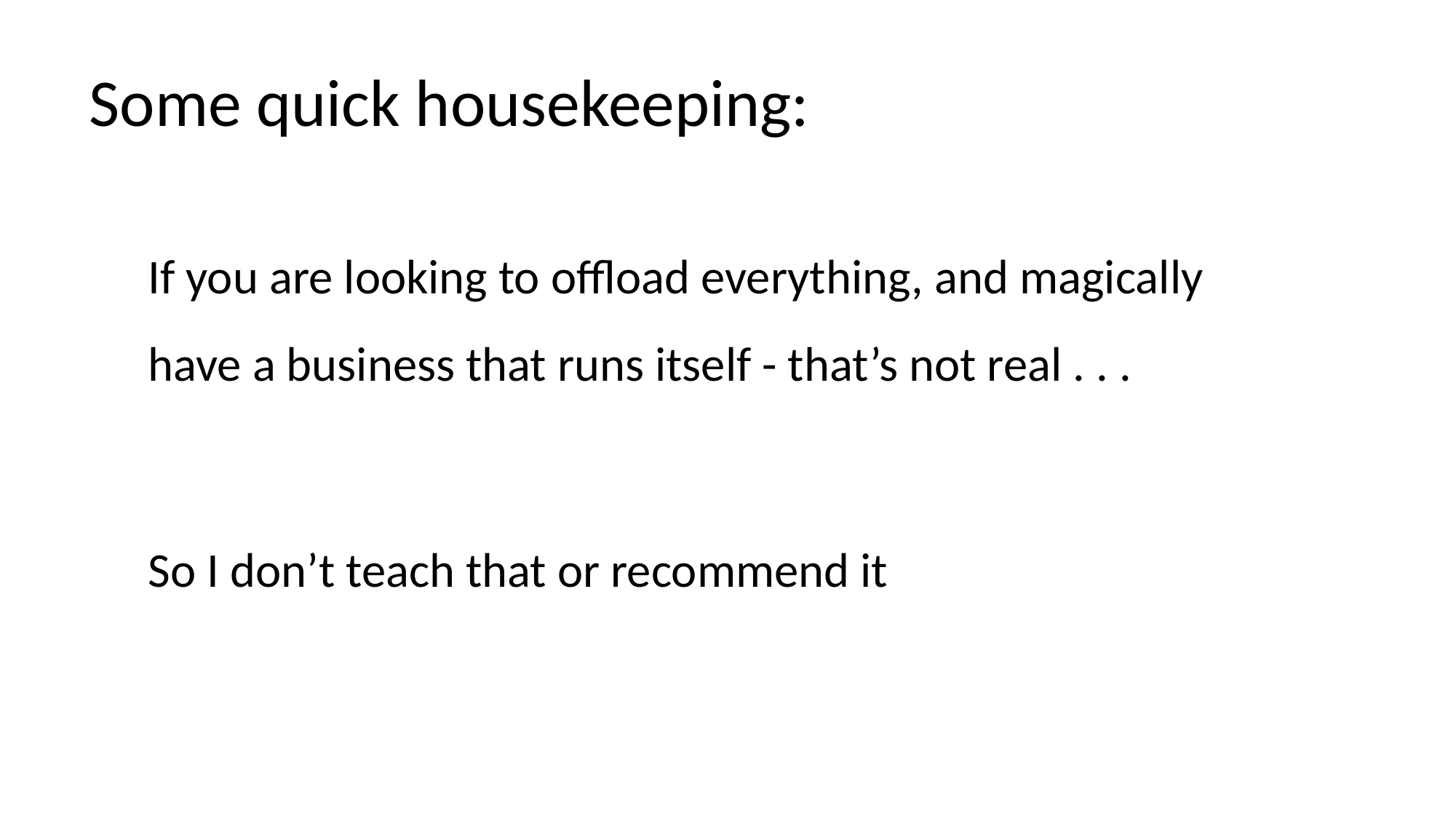

# Some quick housekeeping:
If you are looking to offload everything, and magically have a business that runs itself - that’s not real . . .

So I don’t teach that or recommend it